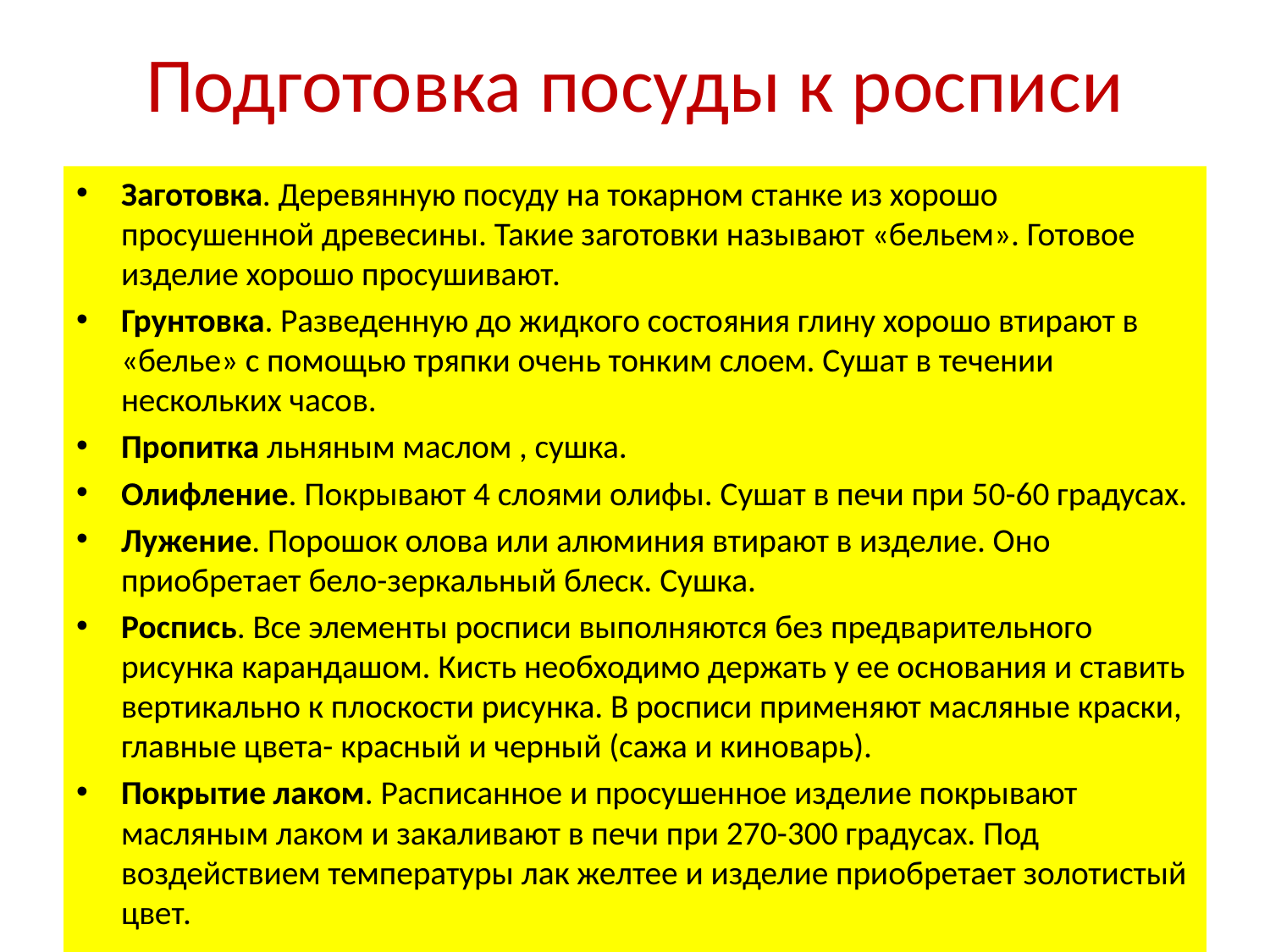

# Подготовка посуды к росписи
Заготовка. Деревянную посуду на токарном станке из хорошо просушенной древесины. Такие заготовки называют «бельем». Готовое изделие хорошо просушивают.
Грунтовка. Разведенную до жидкого состояния глину хорошо втирают в «белье» с помощью тряпки очень тонким слоем. Сушат в течении нескольких часов.
Пропитка льняным маслом , сушка.
Олифление. Покрывают 4 слоями олифы. Сушат в печи при 50-60 градусах.
Лужение. Порошок олова или алюминия втирают в изделие. Оно приобретает бело-зеркальный блеск. Сушка.
Роспись. Все элементы росписи выполняются без предварительного рисунка карандашом. Кисть необходимо держать у ее основания и ставить вертикально к плоскости рисунка. В росписи применяют масляные краски, главные цвета- красный и черный (сажа и киноварь).
Покрытие лаком. Расписанное и просушенное изделие покрывают масляным лаком и закаливают в печи при 270-300 градусах. Под воздействием температуры лак желтее и изделие приобретает золотистый цвет.